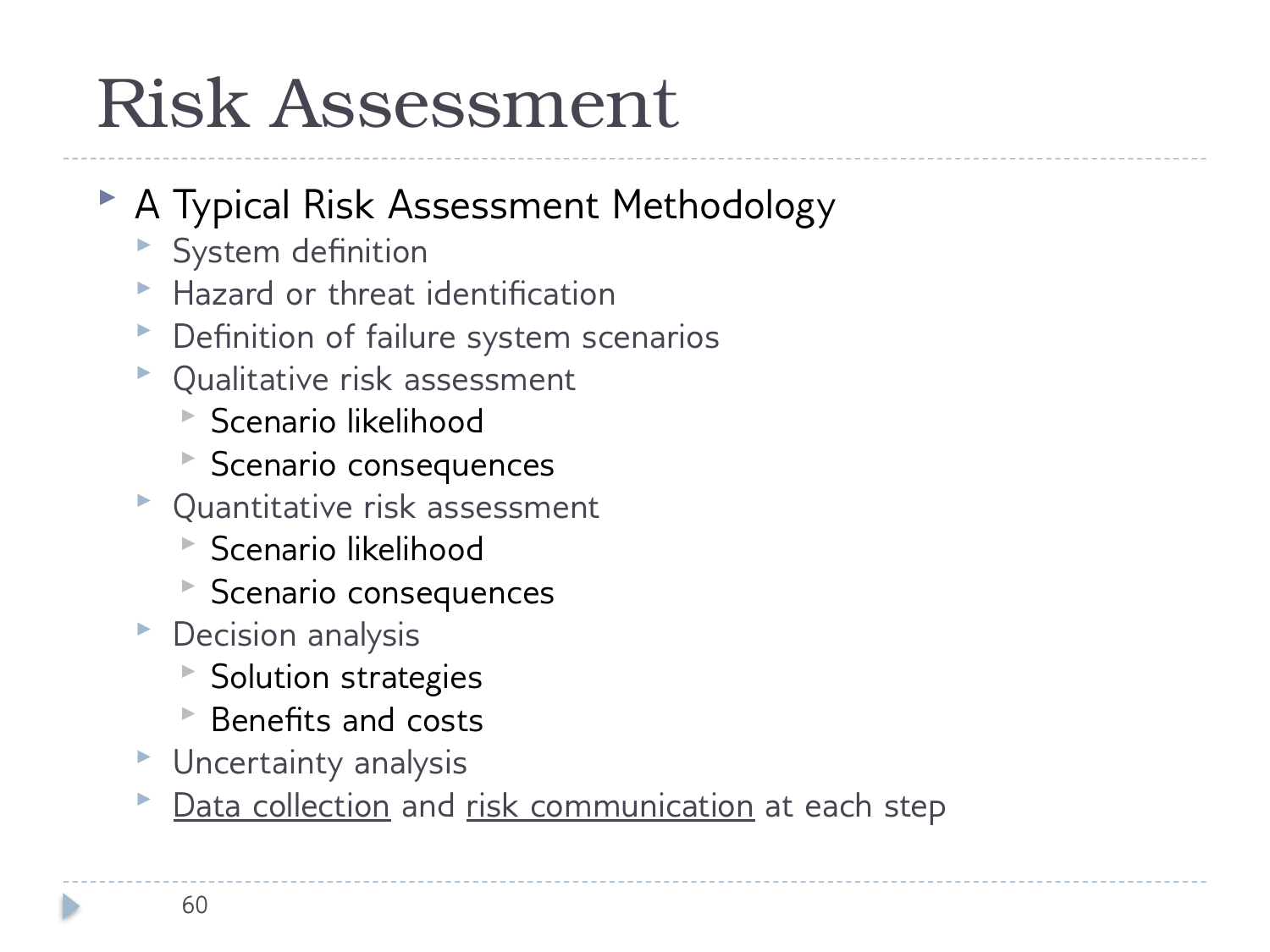

# Risk Assessment
A Typical Risk Assessment Methodology
System definition
Hazard or threat identification
Definition of failure system scenarios
Qualitative risk assessment
Scenario likelihood
Scenario consequences
Quantitative risk assessment
Scenario likelihood
Scenario consequences
Decision analysis
Solution strategies
Benefits and costs
Uncertainty analysis
Data collection and risk communication at each step
60